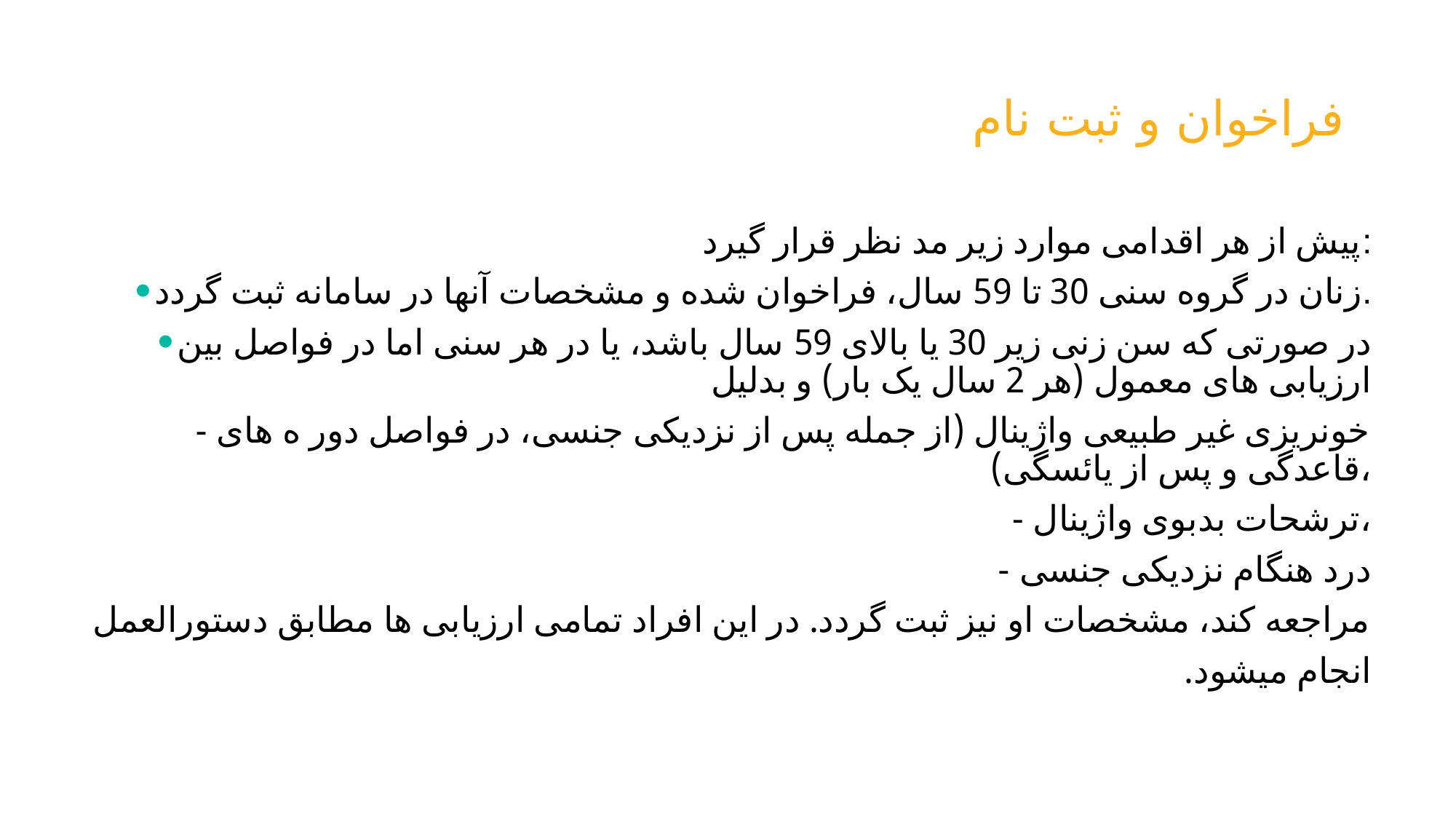

# فراخوان و ثبت نام
پیش از هر اقدامی موارد زیر مد نظر قرار گیرد:
•زنان در گروه سنی 30 تا 59 سال، فراخوان شده و مشخصات آنها در سامانه ثبت گردد.
•در صورتی که سن زنی زیر 30 یا بالای 59 سال باشد، یا در هر سنی اما در فواصل بین ارزیابی های معمول (هر 2 سال یک بار) و بدلیل
- خونریزی غیر طبیعی واژینال (از جمله پس از نزدیکی جنسی، در فواصل دور ه های قاعدگی و پس از یائسگی)،
 - ترشحات بدبوی واژینال،
 - درد هنگام نزدیکی جنسی
 مراجعه کند، مشخصات او نیز ثبت گردد. در این افراد تمامی ارزیابی ها مطابق دستورالعمل
انجام میشود.